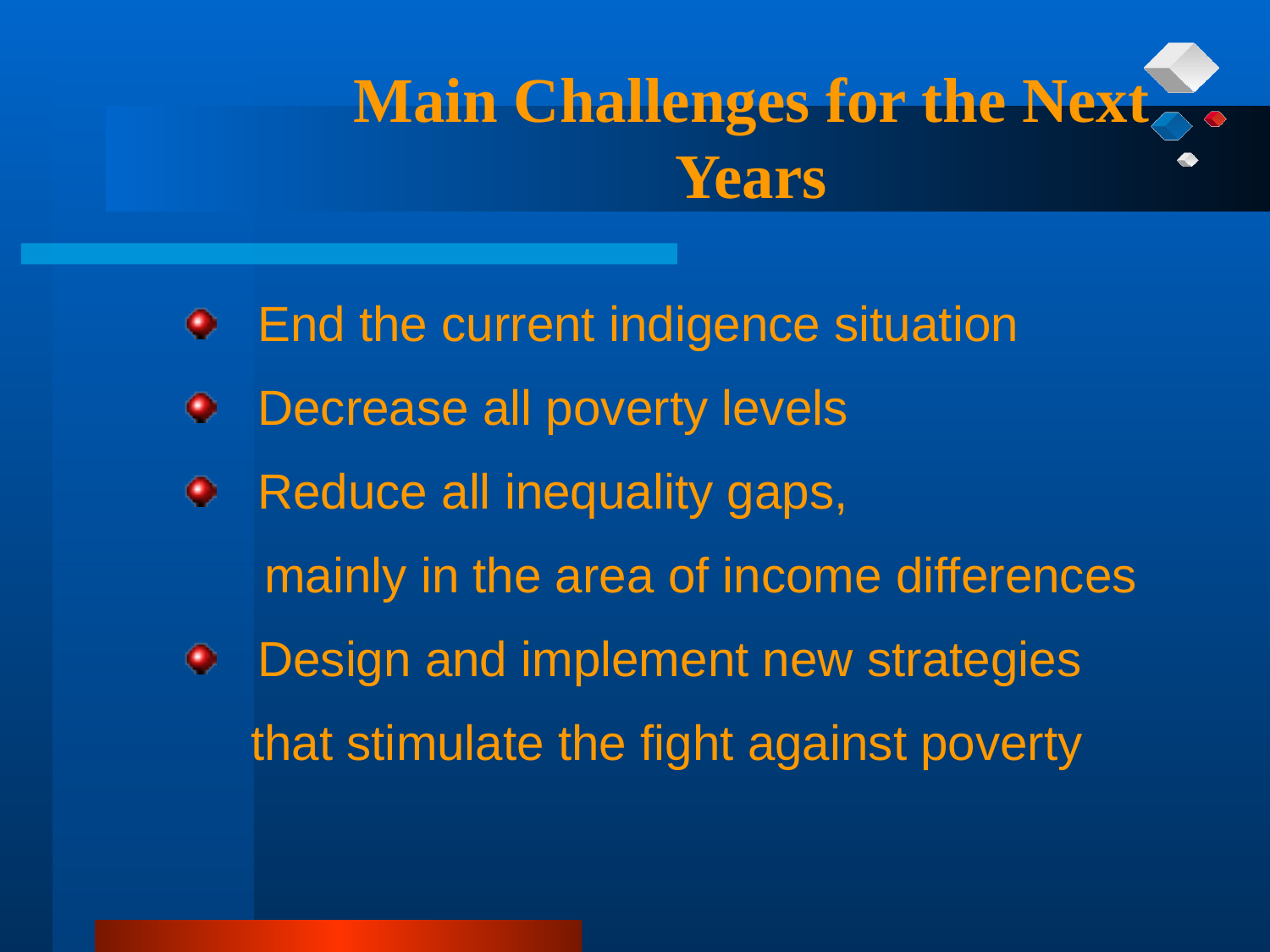

Main Challenges for the Next Years
   End the current indigence situation
   Decrease all poverty levels
   Reduce all inequality gaps,
      mainly in the area of income differences
   Design and implement new strategies
     that stimulate the fight against poverty